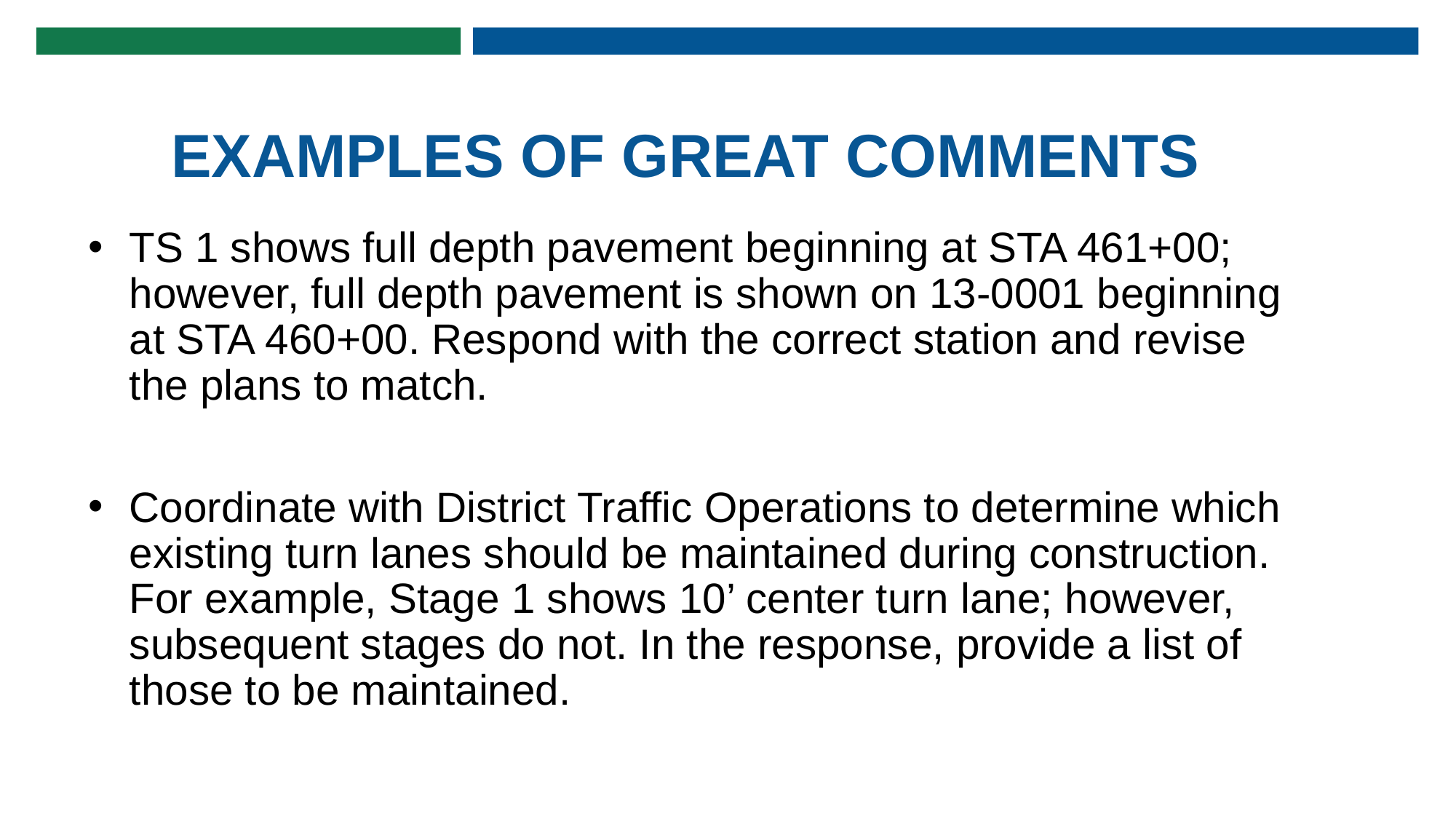

# EXAMPLES OF GREAT COMMENTS
TS 1 shows full depth pavement beginning at STA 461+00; however, full depth pavement is shown on 13-0001 beginning at STA 460+00. Respond with the correct station and revise the plans to match.

Coordinate with District Traffic Operations to determine which existing turn lanes should be maintained during construction. For example, Stage 1 shows 10’ center turn lane; however, subsequent stages do not. In the response, provide a list of those to be maintained.